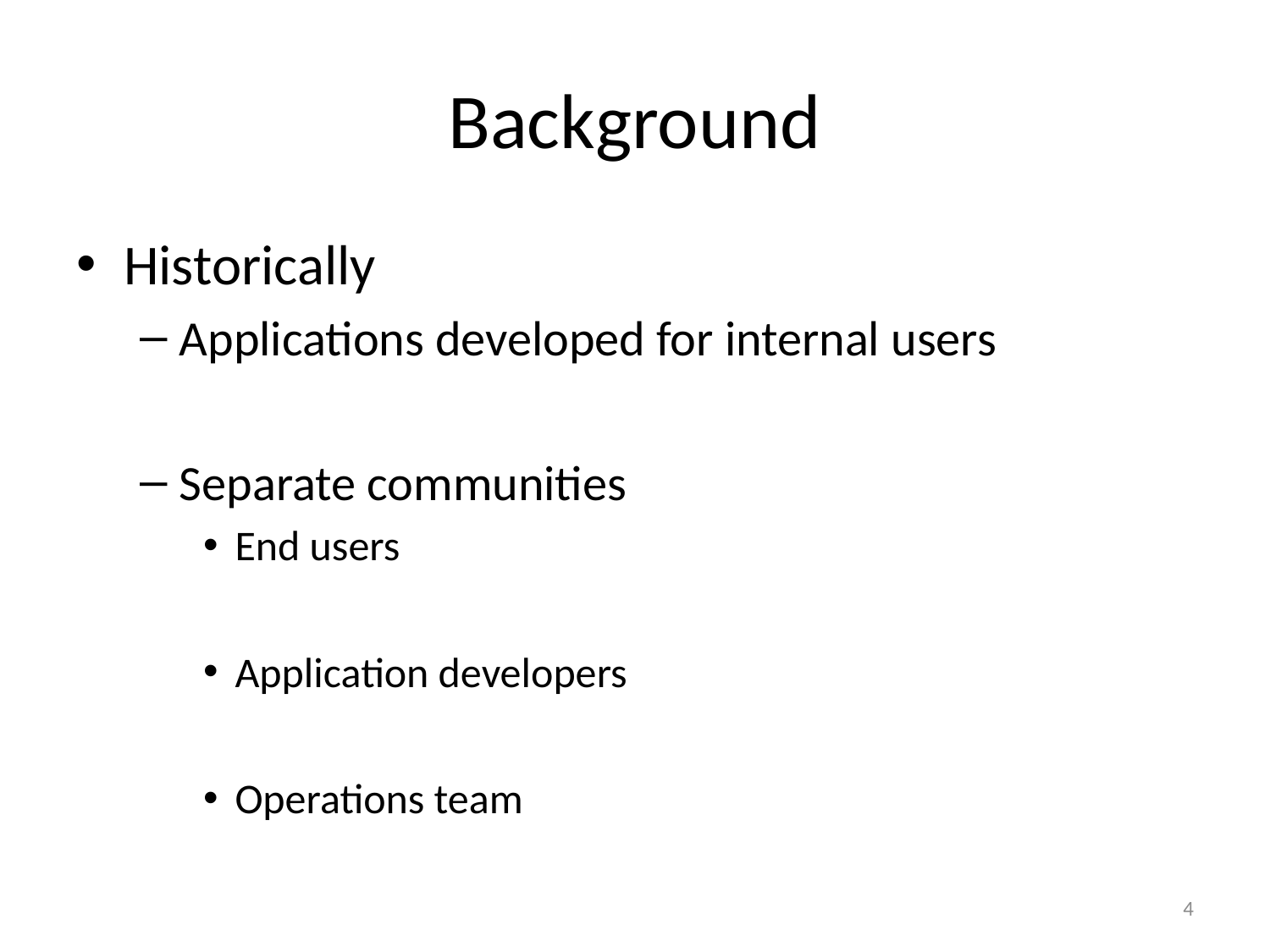

# Background
Historically
Applications developed for internal users

Separate communities
End users

Application developers

Operations team

4